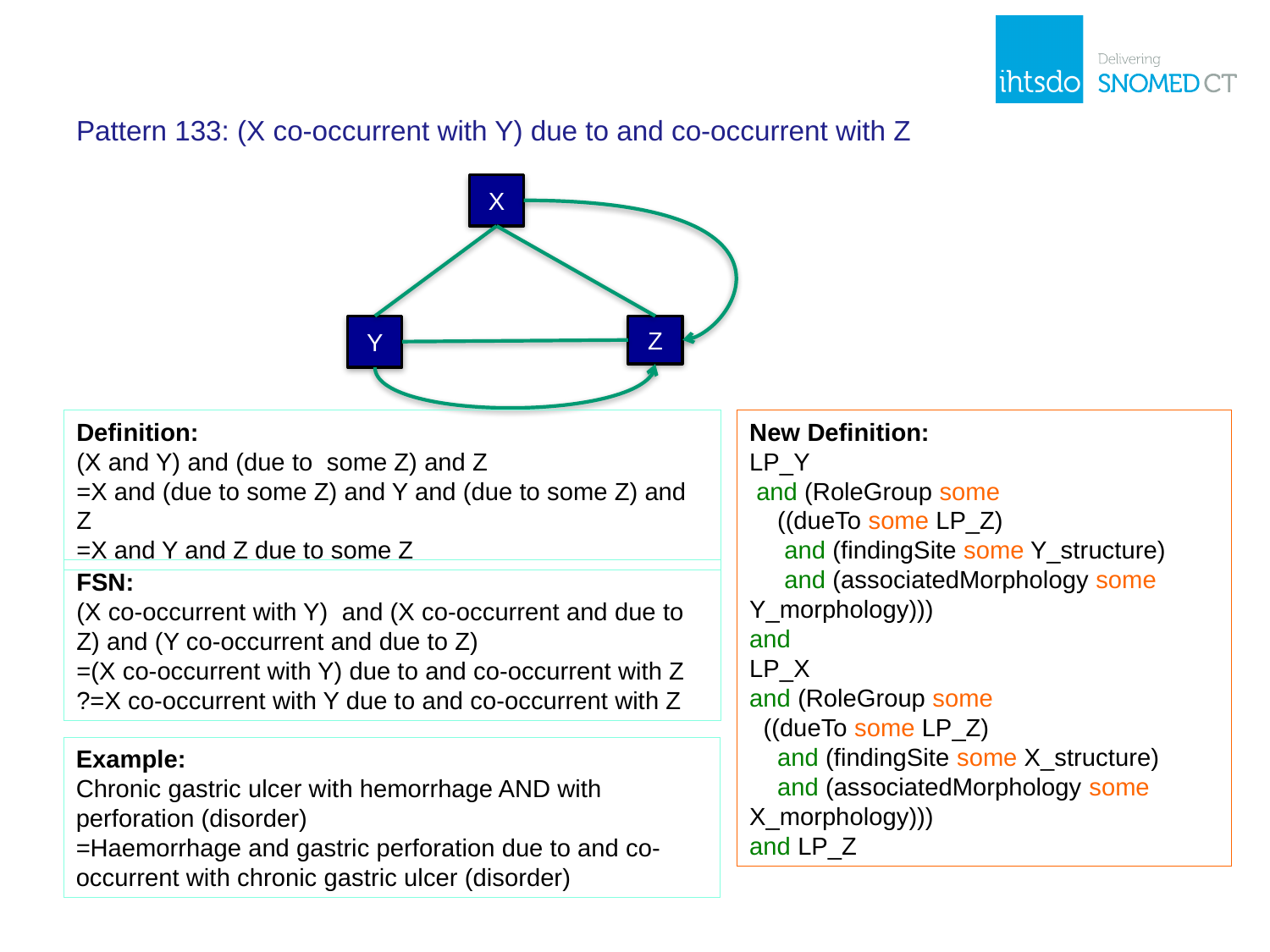

# Pattern 133: (X co-occurrent with Y) due to and co-occurrent with Z
X
Y
Z
Definition:
(X and Y) and (due to  some Z) and Z
=X and (due to some Z) and Y and (due to some Z) and Z
=X and Y and Z due to some Z
New Definition:
LP_Y
 and (RoleGroup some
    ((dueTo some LP_Z)
     and (findingSite some Y_structure)
     and (associatedMorphology some Y_morphology)))
and
LP_X
and (RoleGroup some
  ((dueTo some LP_Z)
    and (findingSite some X_structure)
    and (associatedMorphology some X_morphology)))
and LP_Z
FSN:
(X co-occurrent with Y)  and (X co-occurrent and due to Z) and (Y co-occurrent and due to Z)
=(X co-occurrent with Y) due to and co-occurrent with Z
?=X co-occurrent with Y due to and co-occurrent with Z
Example:
Chronic gastric ulcer with hemorrhage AND with perforation (disorder)
=Haemorrhage and gastric perforation due to and co-occurrent with chronic gastric ulcer (disorder)